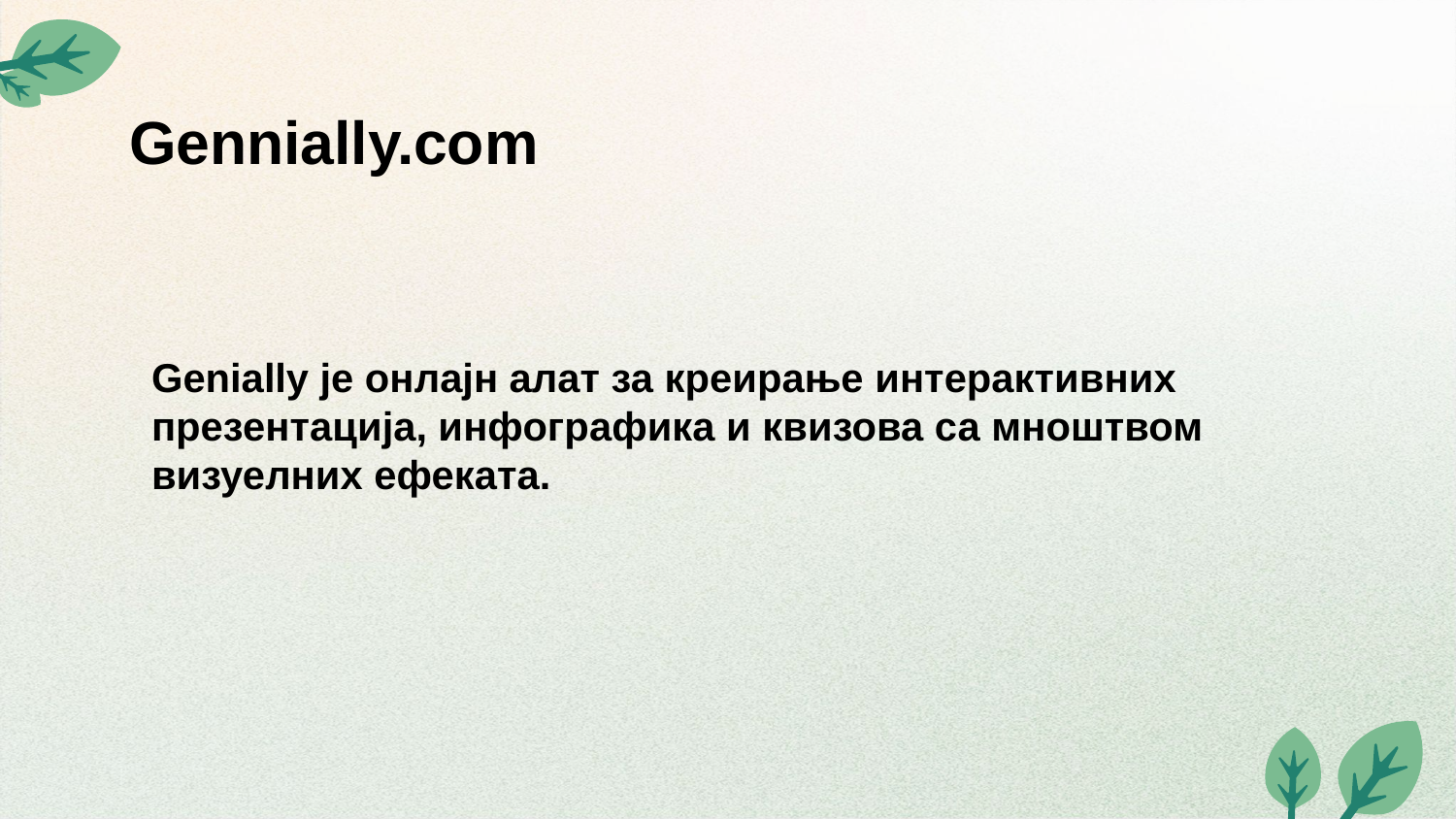

# Gennially.com
Genially је онлајн алат за креирање интерактивних презентација, инфографика и квизова са мноштвом визуелних ефеката.